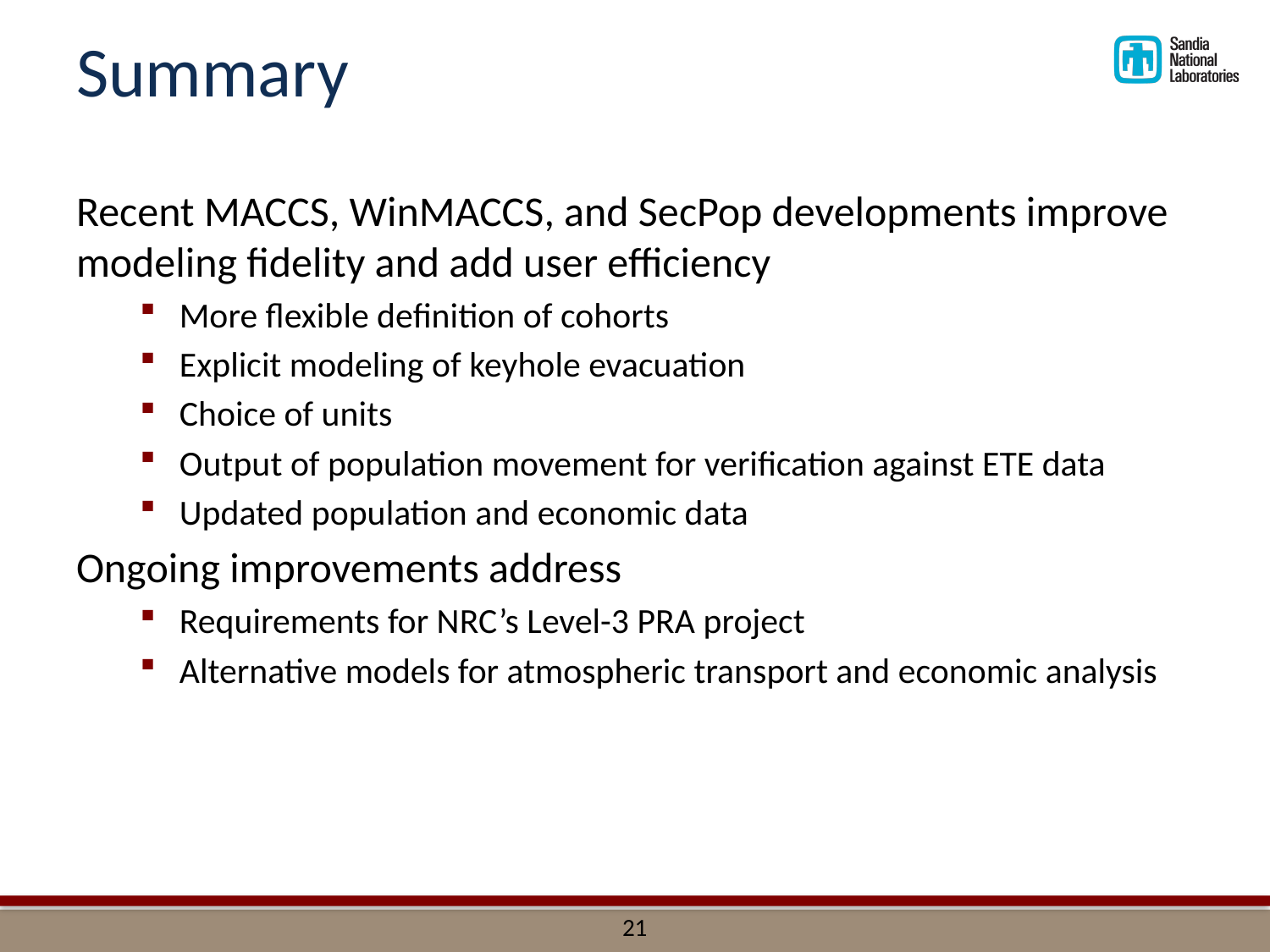

# Summary
Recent MACCS, WinMACCS, and SecPop developments improve modeling fidelity and add user efficiency
More flexible definition of cohorts
Explicit modeling of keyhole evacuation
Choice of units
Output of population movement for verification against ETE data
Updated population and economic data
Ongoing improvements address
Requirements for NRC’s Level-3 PRA project
Alternative models for atmospheric transport and economic analysis
21